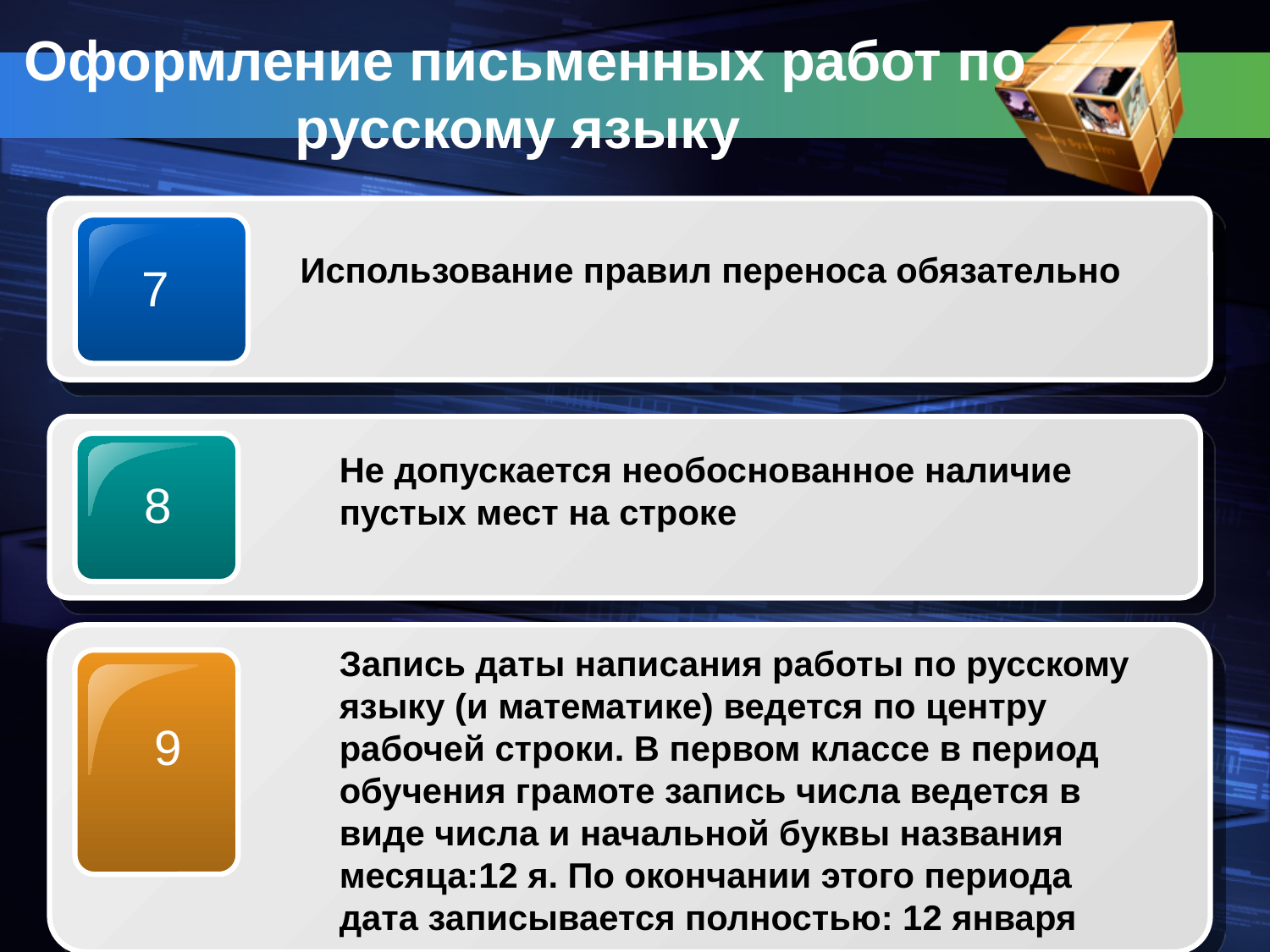

# Оформление письменных работ по русскому языку

Использование правил переноса обязательно
7

Не допускается необоснованное наличие пустых мест на строке

8

Запись даты написания работы по русскому языку (и математике) ведется по центру рабочей строки. В первом классе в период обучения грамоте запись числа ведется в виде числа и начальной буквы названия месяца:12 я. По окончании этого периода дата записывается полностью: 12 января

9